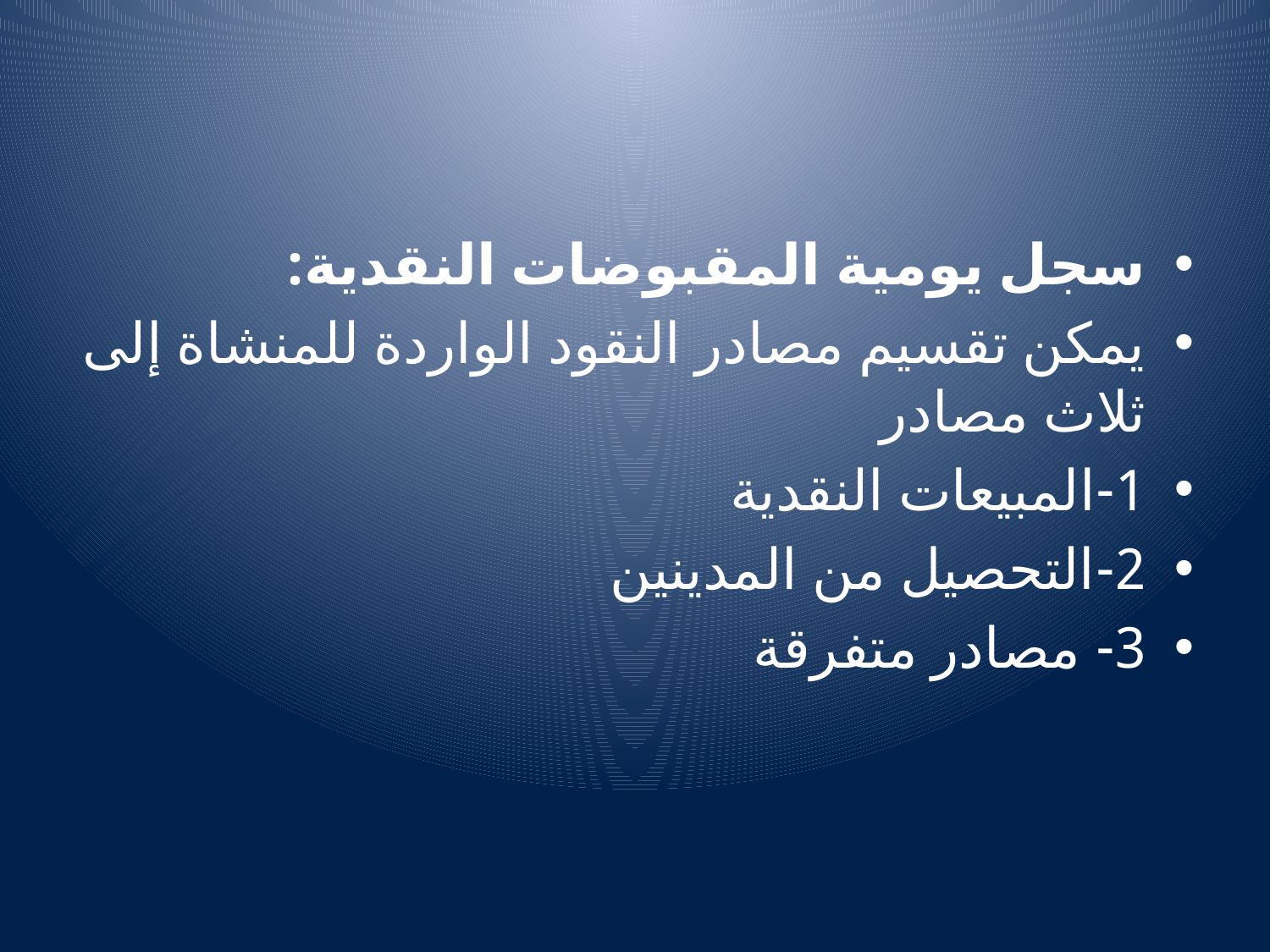

#
سجل يومية المقبوضات النقدية:
يمكن تقسيم مصادر النقود الواردة للمنشاة إلى ثلاث مصادر
1-المبيعات النقدية
2-التحصيل من المدينين
3- مصادر متفرقة